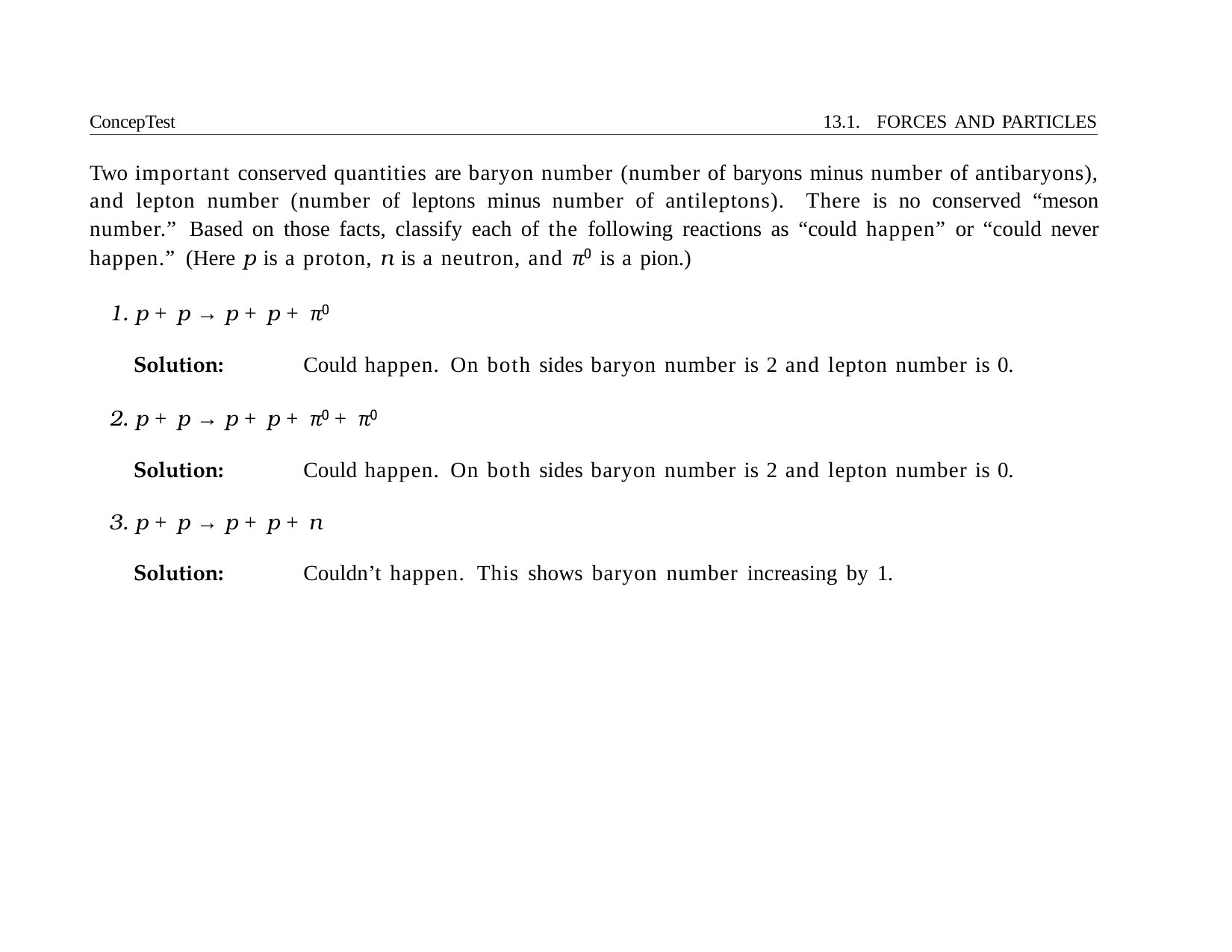

ConcepTest	13.1.  FORCES AND PARTICLES

Two important conserved quantities are baryon number (number of baryons minus number of antibaryons), and lepton number (number of leptons minus number of antileptons).  There is no conserved “meson number.” Based on those facts, classify each of the following reactions as “could happen” or “could never happen.” (Here p is a proton, n is a neutron, and π0 is a pion.)

p + p → p + p + π0
Solution:	Could happen. On both sides baryon number is 2 and lepton number is 0.

p + p → p + p + π0 + π0
Solution:	Could happen. On both sides baryon number is 2 and lepton number is 0.

p + p → p + p + n
Solution:	Couldn’t happen. This shows baryon number increasing by 1.